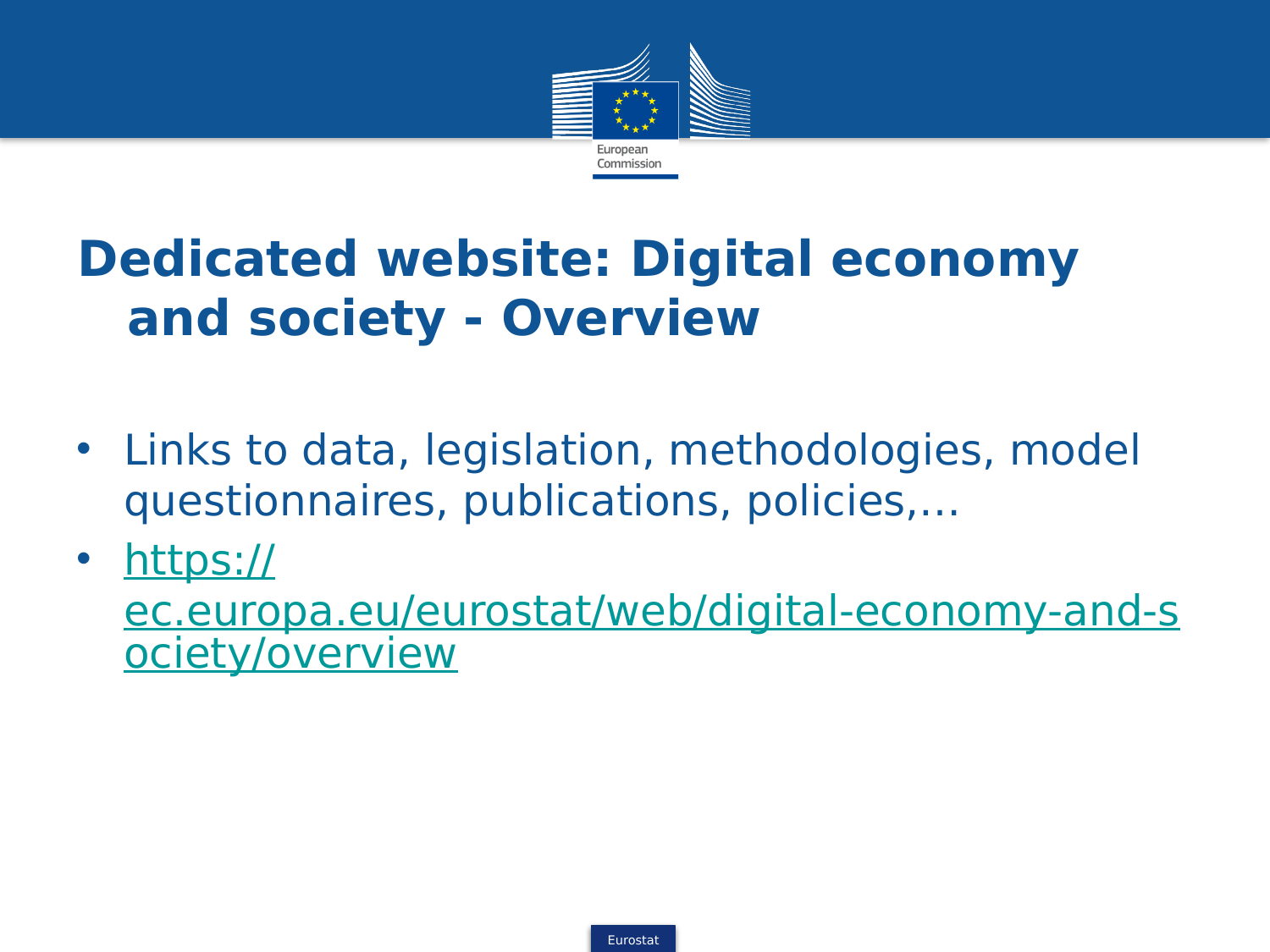

# Dedicated website: Digital economy and society - Overview
Links to data, legislation, methodologies, model questionnaires, publications, policies,…
https://ec.europa.eu/eurostat/web/digital-economy-and-society/overview